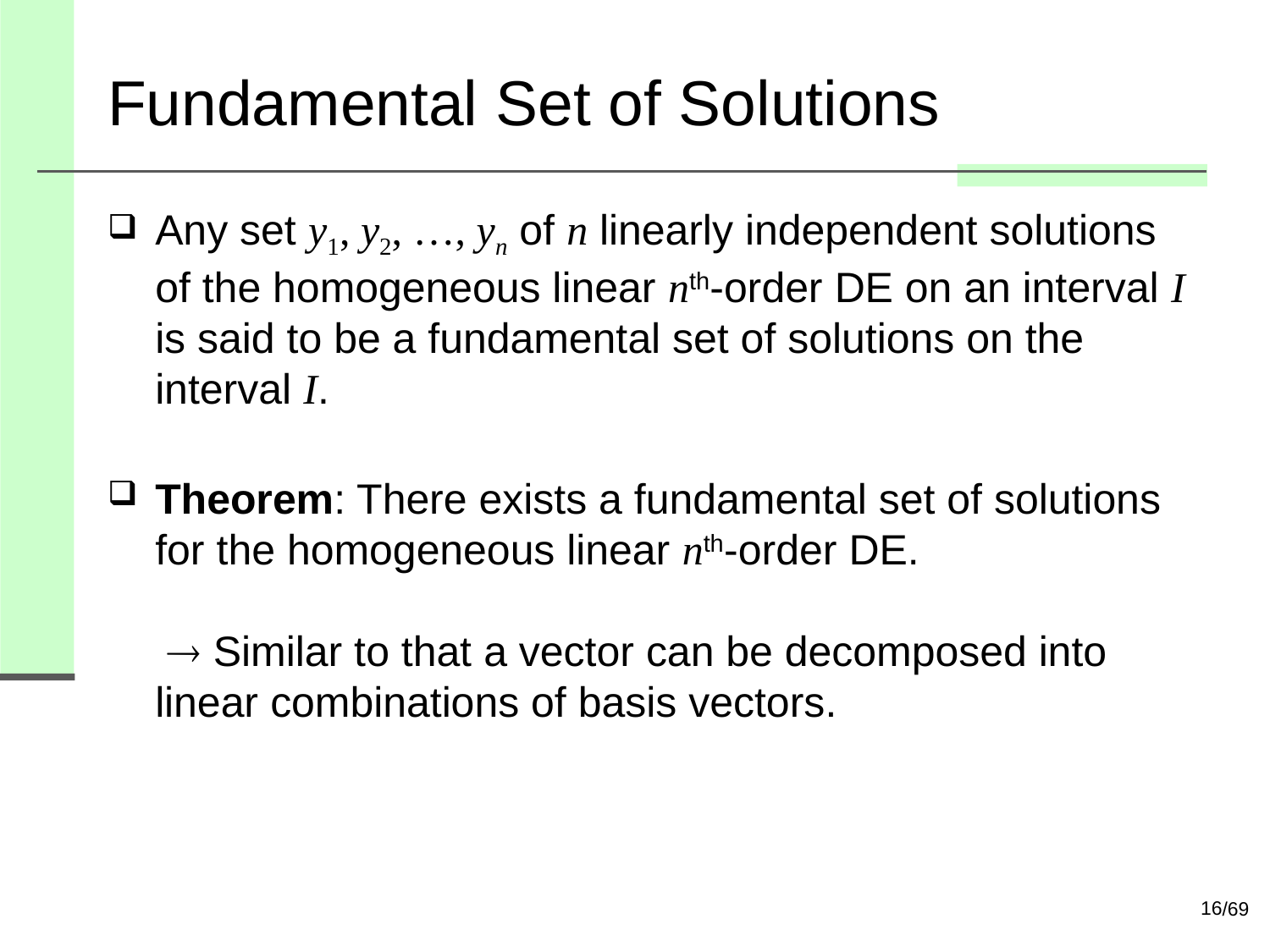

# Fundamental Set of Solutions
Any set y1, y2, …, yn of n linearly independent solutions of the homogeneous linear nth-order DE on an interval I is said to be a fundamental set of solutions on the interval I.
Theorem: There exists a fundamental set of solutions for the homogeneous linear nth-order DE.
 → Similar to that a vector can be decomposed into linear combinations of basis vectors.
16